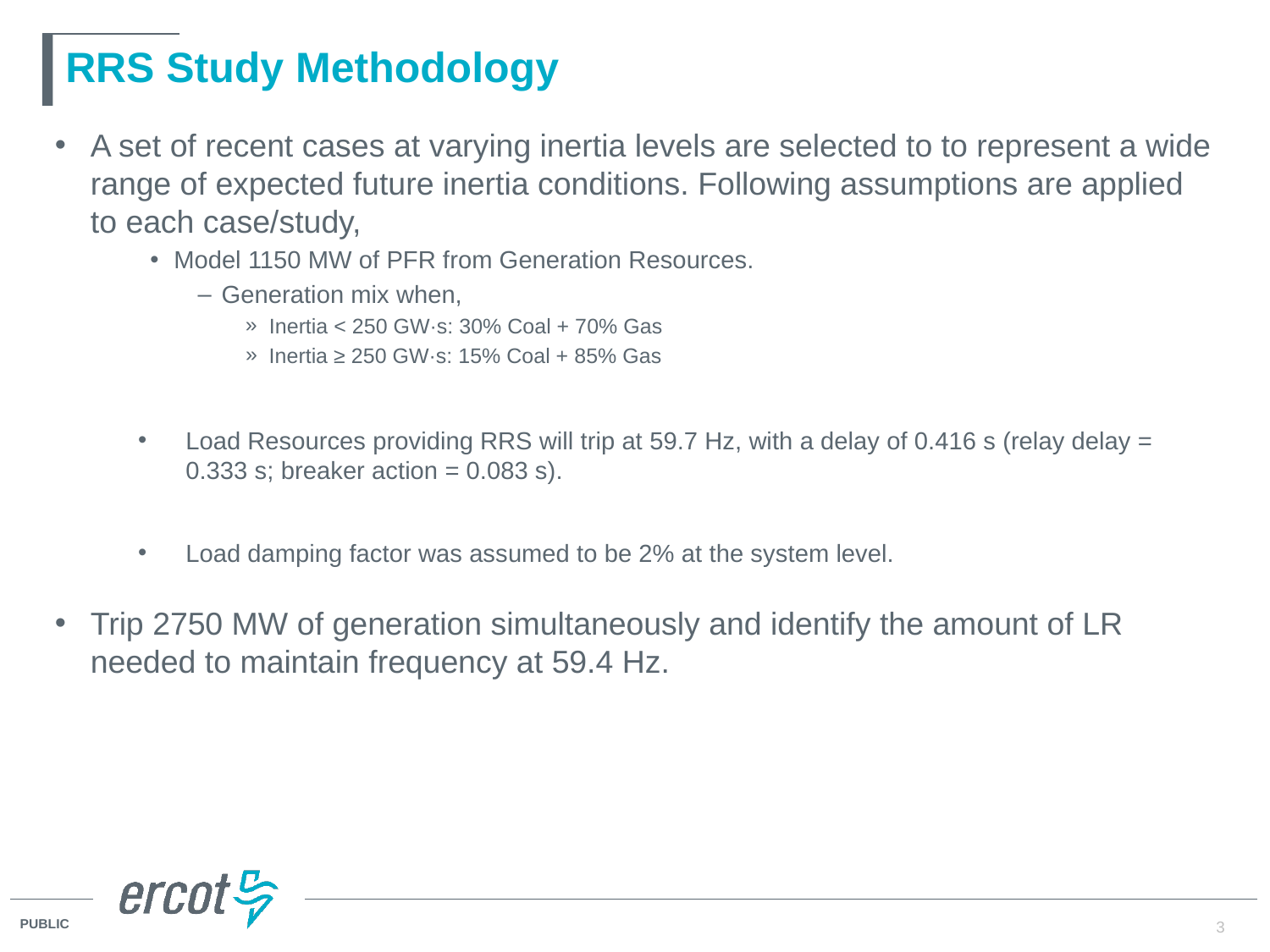

# RRS Study Methodology
A set of recent cases at varying inertia levels are selected to to represent a wide range of expected future inertia conditions. Following assumptions are applied to each case/study,
Model 1150 MW of PFR from Generation Resources.
Generation mix when,
Inertia < 250 GW·s: 30% Coal + 70% Gas
Inertia ≥ 250 GW·s: 15% Coal + 85% Gas

Load Resources providing RRS will trip at 59.7 Hz, with a delay of 0.416 s (relay delay = 0.333 s; breaker action = 0.083 s).

Load damping factor was assumed to be 2% at the system level.

Trip 2750 MW of generation simultaneously and identify the amount of LR needed to maintain frequency at 59.4 Hz.